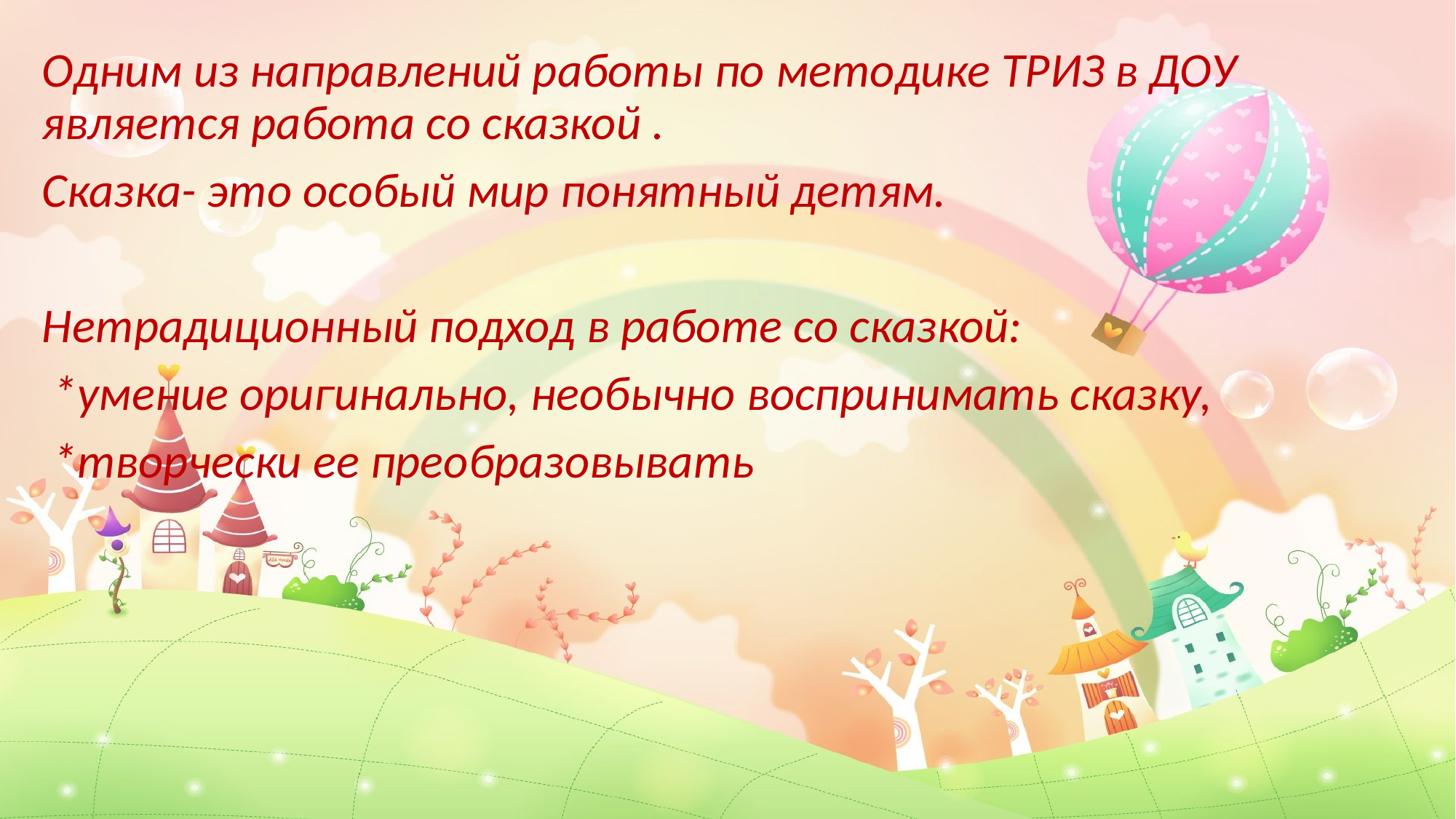

Одним из направлений работы по методике ТРИЗ в ДОУ является работа со сказкой .
Сказка- это особый мир понятный детям.

Нетрадиционный подход в работе со сказкой:
 *умение оригинально, необычно воспринимать сказку,
 *творчески ее преобразовывать